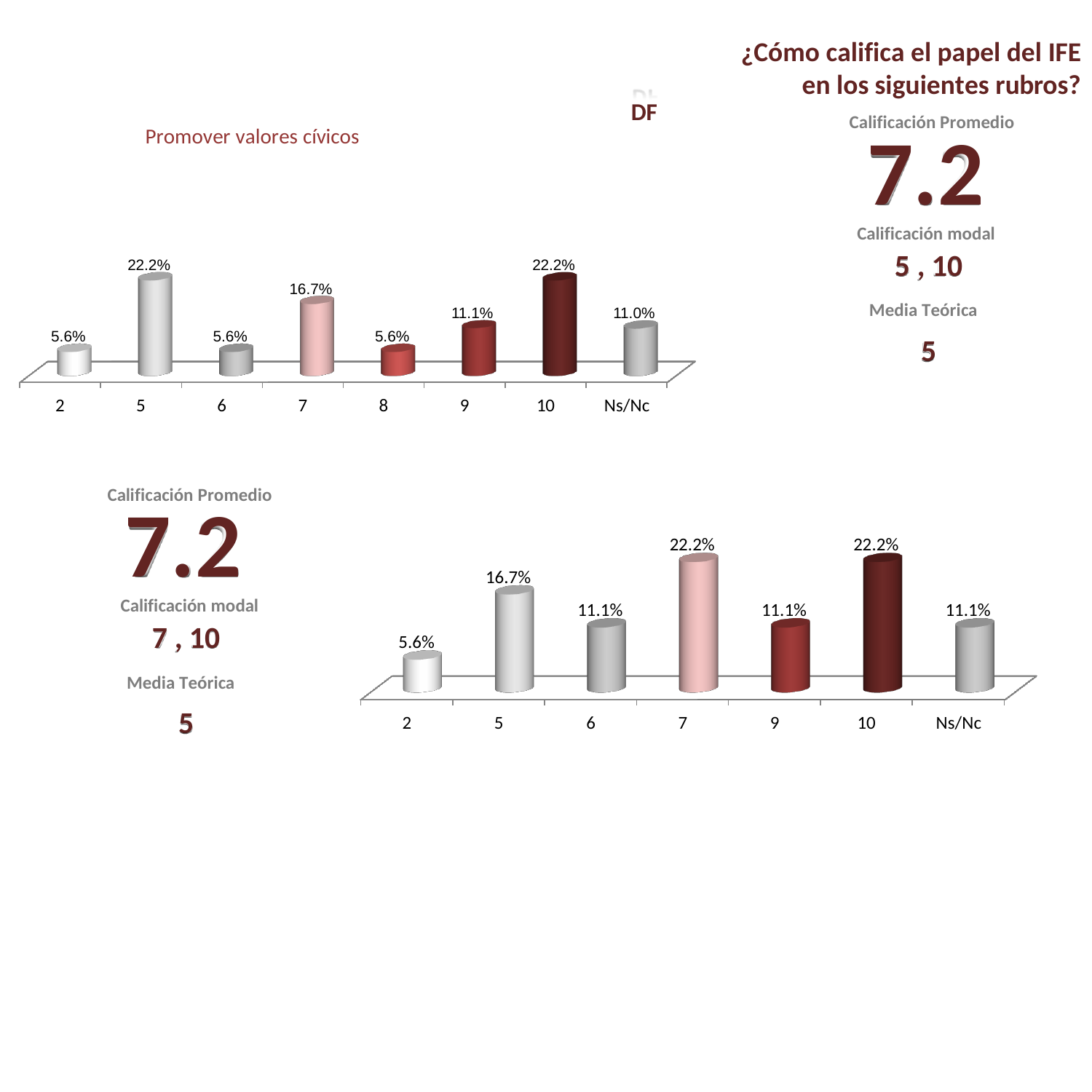

¿Cómo califica el papel del IFE
en los siguientes rubros?
DF
Promover valores cívicos

Calificación Promedio
7.2
Calificación modal
5 , 10

Media Teórica

5

22.2%
22.2%
16.7%
11.1%
11.0%

5.6%
5.6%
5.6%

2
5
6
7
8
9
10
Ns/Nc

Calificación Promedio
7.2
Calificación modal

22.2%
22.2%
16.7%
11.1%
11.1%
11.1%

7 , 10

Media Teórica
5.6%

5
2
5
6
7
9
10
Ns/Nc